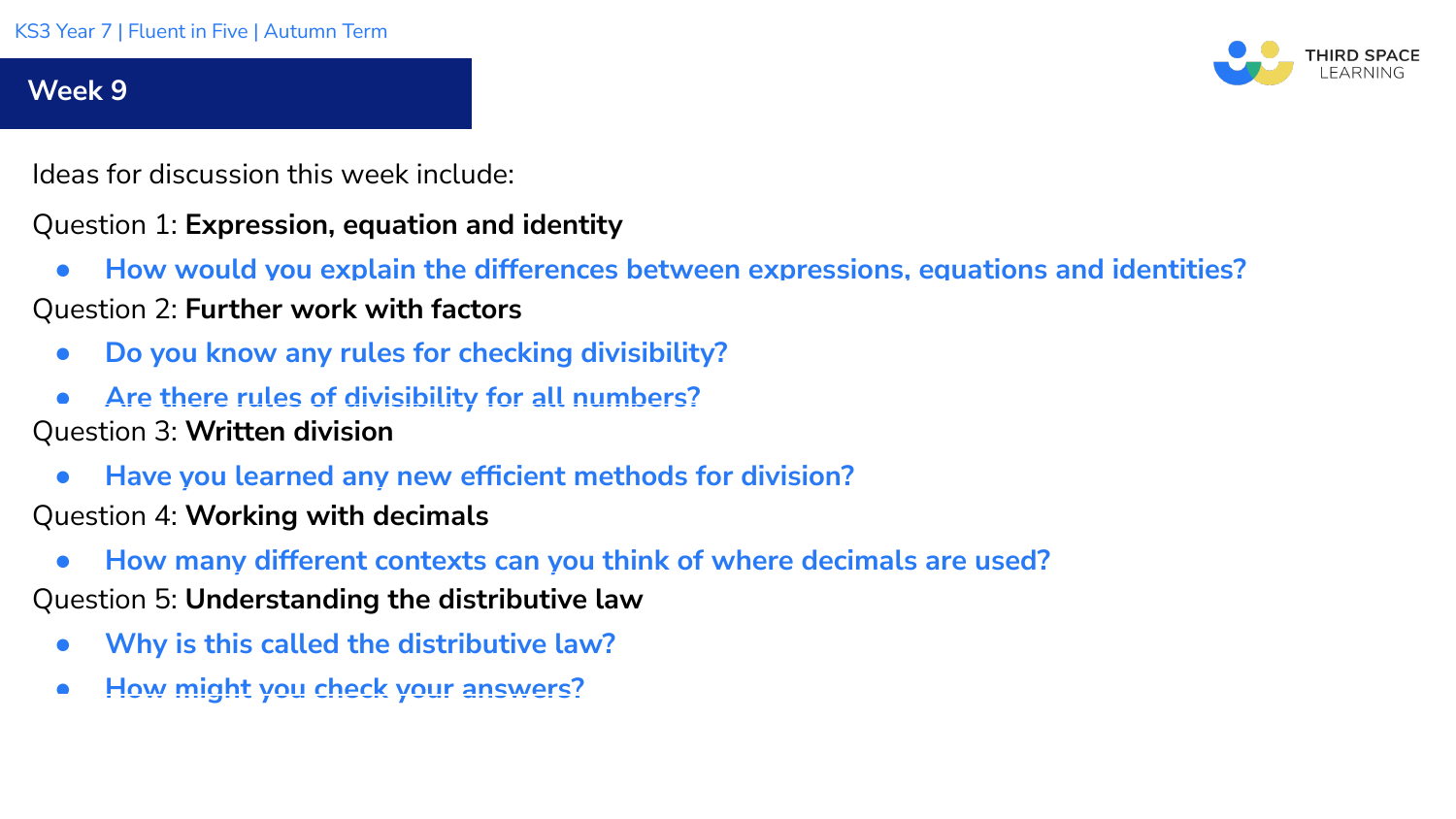

Week 9
| Ideas for discussion this week include: |
| --- |
| Question 1: Expression, equation and identity How would you explain the differences between expressions, equations and identities? |
| Question 2: Further work with factors Do you know any rules for checking divisibility? Are there rules of divisibility for all numbers? |
| Question 3: Written division Have you learned any new efficient methods for division? |
| Question 4: Working with decimals How many different contexts can you think of where decimals are used? |
| Question 5: Understanding the distributive law Why is this called the distributive law? How might you check your answers? |